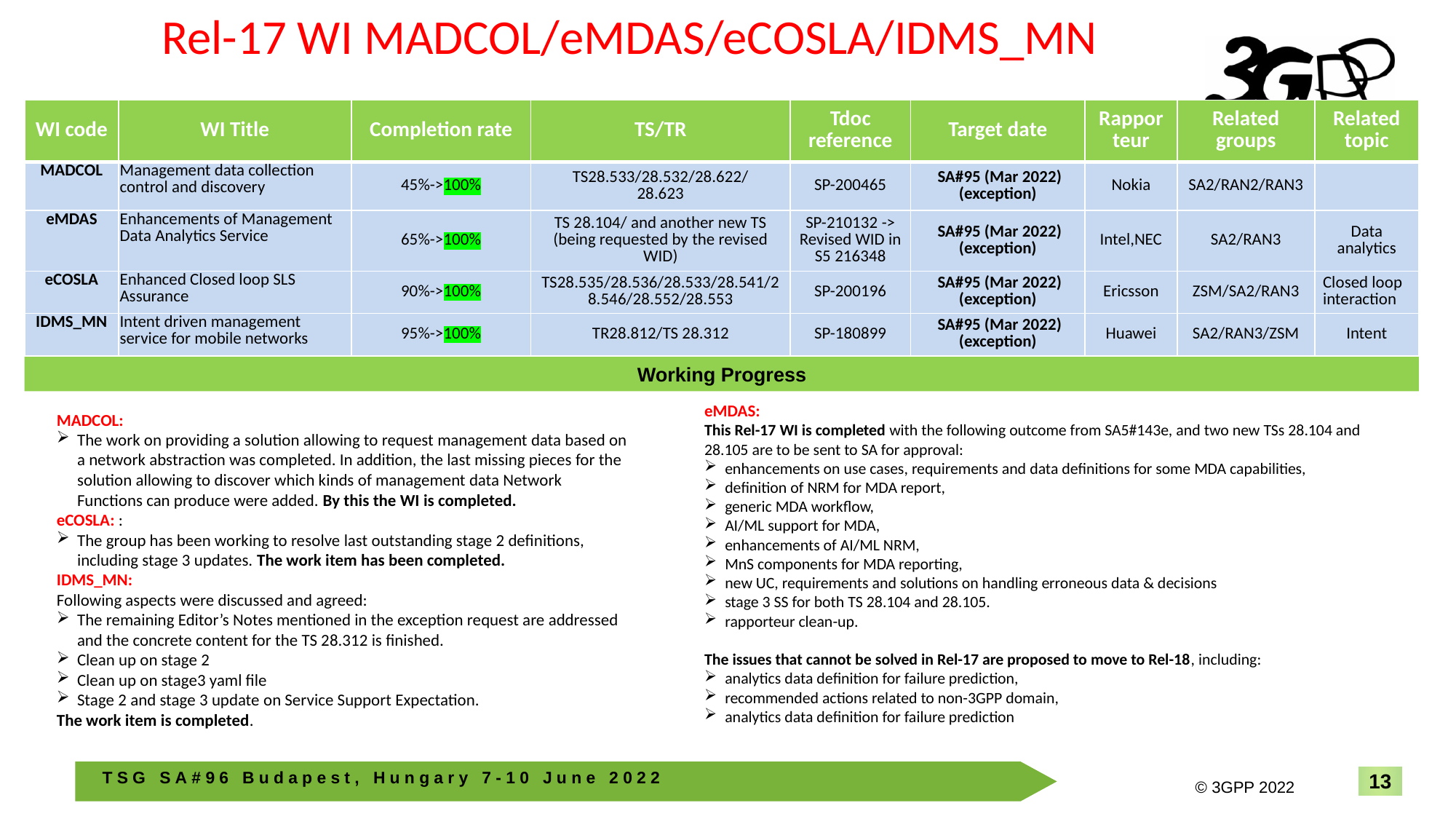

Rel-17 WI MADCOL/eMDAS/eCOSLA/IDMS_MN

| WI code | WI Title | Completion rate | TS/TR | Tdoc reference | Target date | Rapporteur | Related groups | Related topic |
| --- | --- | --- | --- | --- | --- | --- | --- | --- |
| MADCOL | Management data collection control and discovery | 45%->100% | TS28.533/28.532/28.622/ 28.623 | SP-200465 | SA#95 (Mar 2022) (exception) | Nokia | SA2/RAN2/RAN3 |  |
| eMDAS | Enhancements of Management Data Analytics Service | 65%->100% | TS 28.104/ and another new TS (being requested by the revised WID) | SP-210132 -> Revised WID in S5 216348 | SA#95 (Mar 2022) (exception) | Intel,NEC | SA2/RAN3 | Data analytics |
| eCOSLA | Enhanced Closed loop SLS Assurance | 90%->100% | TS28.535/28.536/28.533/28.541/28.546/28.552/28.553 | SP-200196 | SA#95 (Mar 2022) (exception) | Ericsson | ZSM/SA2/RAN3 | Closed loop interaction |
| IDMS\_MN | Intent driven management service for mobile networks | 95%->100% | TR28.812/TS 28.312 | SP-180899 | SA#95 (Mar 2022) (exception) | Huawei | SA2/RAN3/ZSM | Intent |
Working Progress
eMDAS:
This Rel-17 WI is completed with the following outcome from SA5#143e, and two new TSs 28.104 and 28.105 are to be sent to SA for approval:
enhancements on use cases, requirements and data definitions for some MDA capabilities,
definition of NRM for MDA report,
generic MDA workflow,
AI/ML support for MDA,
enhancements of AI/ML NRM,
MnS components for MDA reporting,
new UC, requirements and solutions on handling erroneous data & decisions
stage 3 SS for both TS 28.104 and 28.105.
rapporteur clean-up.

The issues that cannot be solved in Rel-17 are proposed to move to Rel-18, including:
analytics data definition for failure prediction,
recommended actions related to non-3GPP domain,
analytics data definition for failure prediction
MADCOL:
The work on providing a solution allowing to request management data based on a network abstraction was completed. In addition, the last missing pieces for the solution allowing to discover which kinds of management data Network Functions can produce were added. By this the WI is completed.
eCOSLA: :
The group has been working to resolve last outstanding stage 2 definitions, including stage 3 updates. The work item has been completed.
IDMS_MN:
Following aspects were discussed and agreed:
The remaining Editor’s Notes mentioned in the exception request are addressed and the concrete content for the TS 28.312 is finished.
Clean up on stage 2
Clean up on stage3 yaml file
Stage 2 and stage 3 update on Service Support Expectation.
The work item is completed.